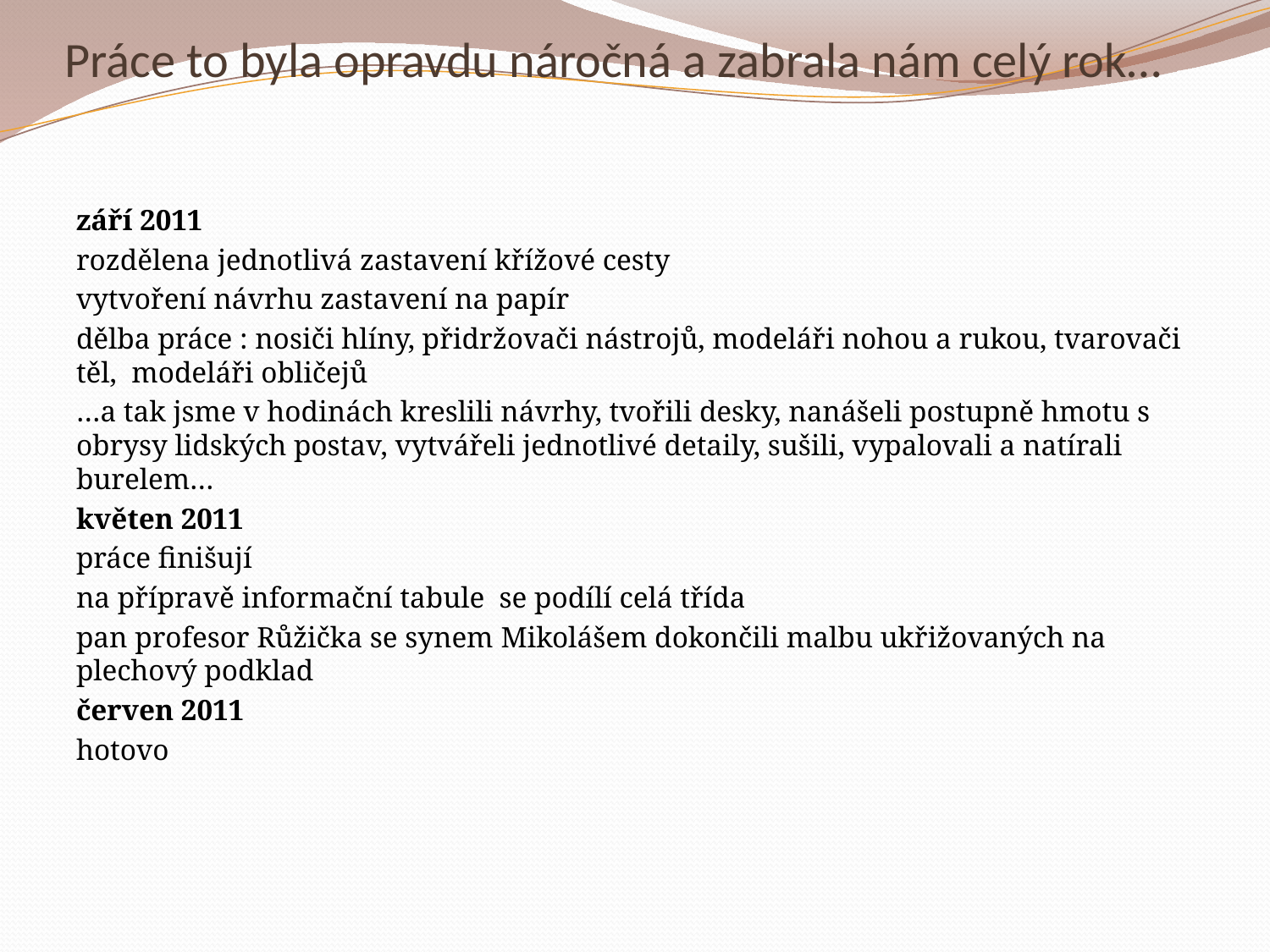

# Práce to byla opravdu náročná a zabrala nám celý rok…
září 2011
rozdělena jednotlivá zastavení křížové cesty
vytvoření návrhu zastavení na papír
dělba práce : nosiči hlíny, přidržovači nástrojů, modeláři nohou a rukou, tvarovači těl,  modeláři obličejů
…a tak jsme v hodinách kreslili návrhy, tvořili desky, nanášeli postupně hmotu s obrysy lidských postav, vytvářeli jednotlivé detaily, sušili, vypalovali a natírali burelem…
květen 2011
práce finišují
na přípravě informační tabule  se podílí celá třída
pan profesor Růžička se synem Mikolášem dokončili malbu ukřižovaných na plechový podklad
červen 2011
hotovo